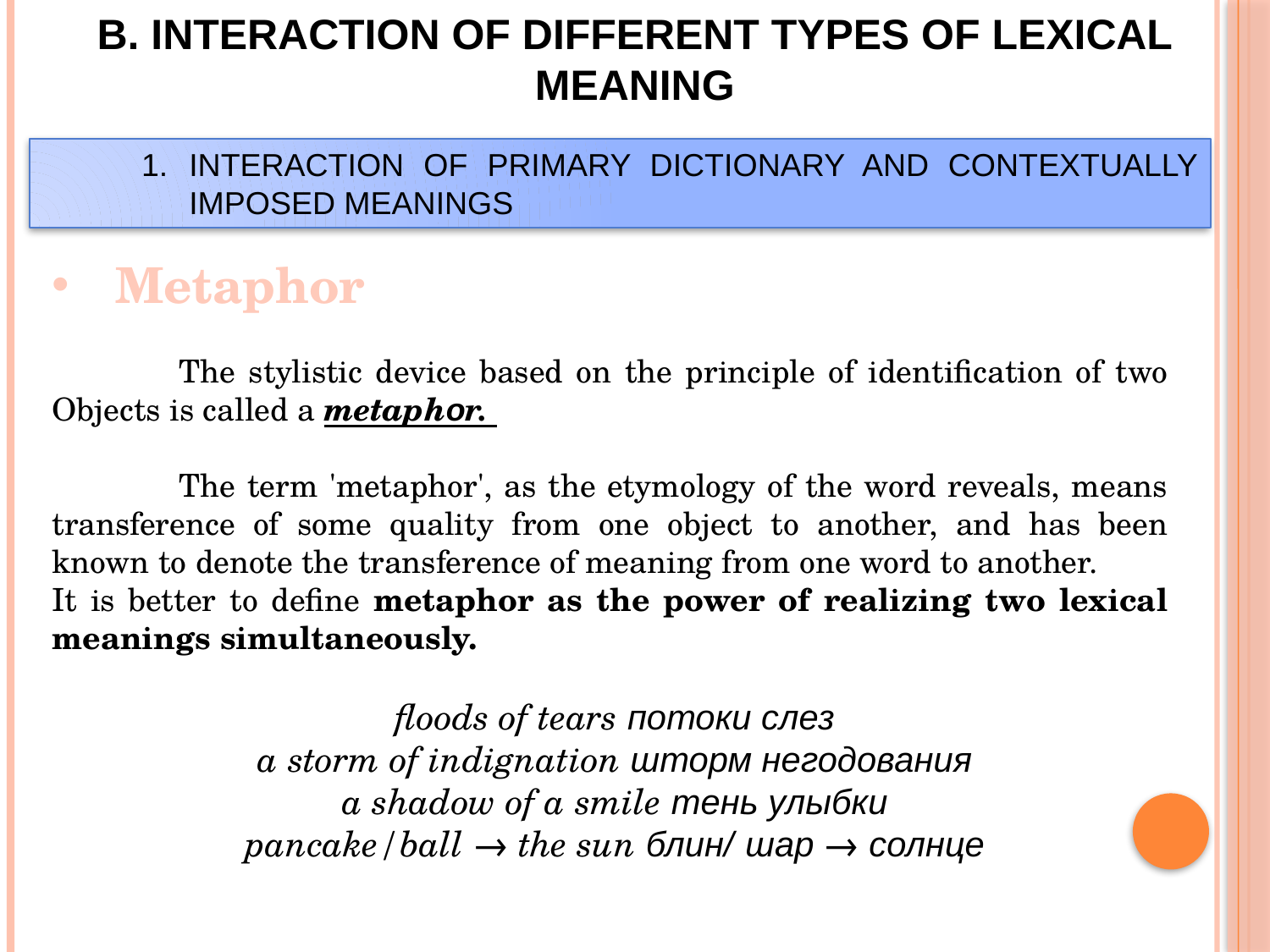

B. INTERACTION OF DIFFERENT TYPES OF LEXICAL MEANING
INTERACTION OF PRIMARY DICTIONARY AND CONTEXTUALLY IMPOSED MEANINGS
Metaphor

	The stylistic device based on the principle of identification of two Objects is called a metaphоr.

	The term 'metaphor', as the etymology of the word reveals, means transference of some quality from one object to another, and has been known to denote the transference of meaning from one word to another.
It is better to define metaphor as the power of realizing two lexical meanings simultaneously.

 floods of tears потоки слез
 a storm of indignation шторм негодования
 a shadow of a smile тень улыбки
 pancake/ball → the sun блин/шар → солнце